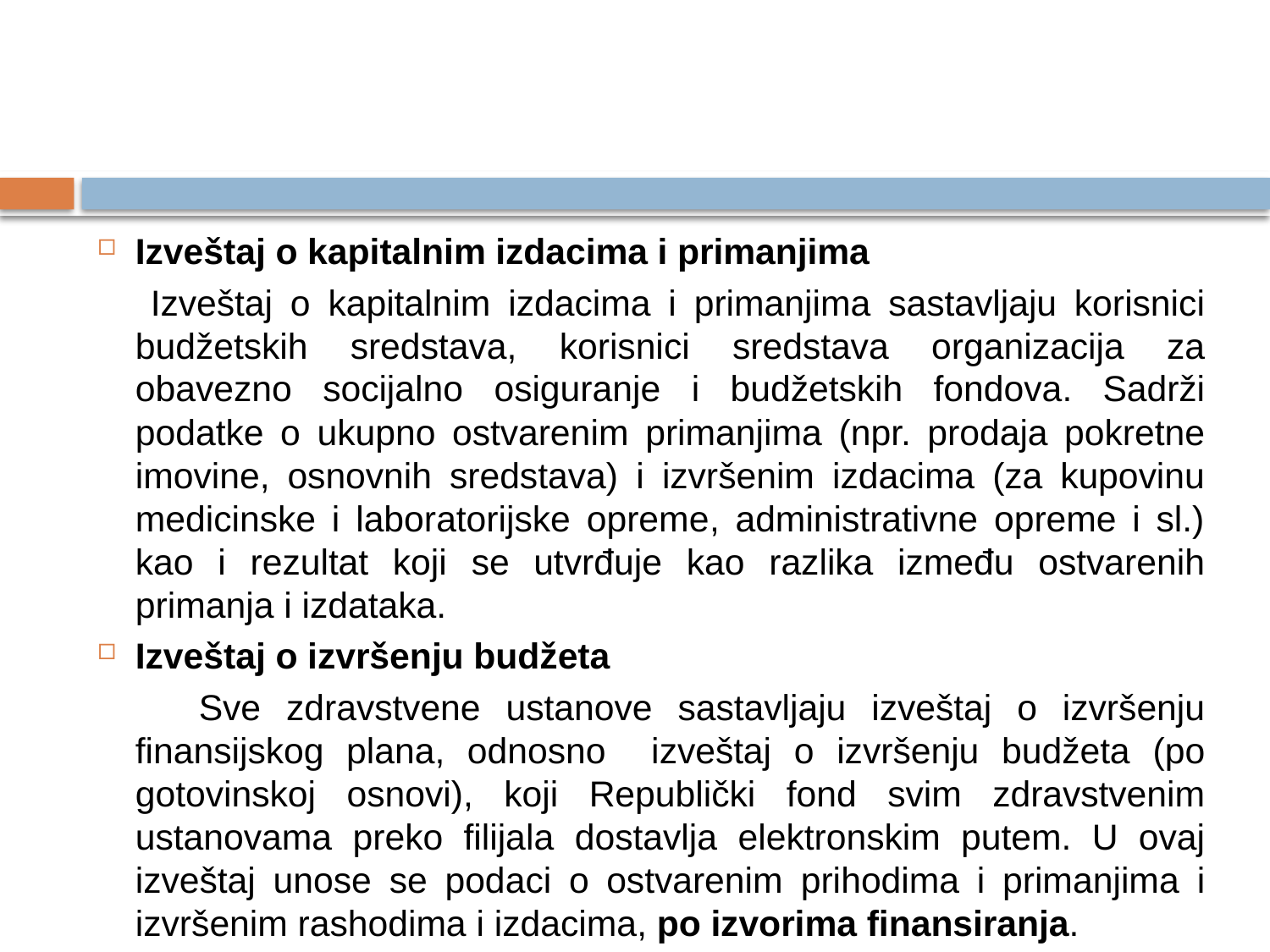

#
Izveštaj o kapitalnim izdacima i primanjima
   Izveštaj o kapitalnim izdacima i primanjima sastavljaju korisnici budžetskih sredstava, korisnici sredstava organizacija za obavezno socijalno osiguranje i budžetskih fondova. Sadrži podatke o ukupno ostvarenim primanjima (npr. prodaja pokretne imovine, osnovnih sredstava) i izvršenim izdacima (za kupovinu medicinske i laboratorijske opreme, administrativne opreme i sl.) kao i rezultat koji se utvrđuje kao razlika između ostvarenih primanja i izdataka.
Izveštaj o izvršenju budžeta
    Sve zdravstvene ustanove sastavljaju izveštaj o izvršenju finansijskog plana, odnosno  izveštaj o izvršenju budžeta (po gotovinskoj osnovi), koji Republički fond svim zdravstvenim ustanovama preko filijala dostavlja elektronskim putem. U ovaj izveštaj unose se podaci o ostvarenim prihodima i primanjima i izvršenim rashodima i izdacima, po izvorima finansiranja.